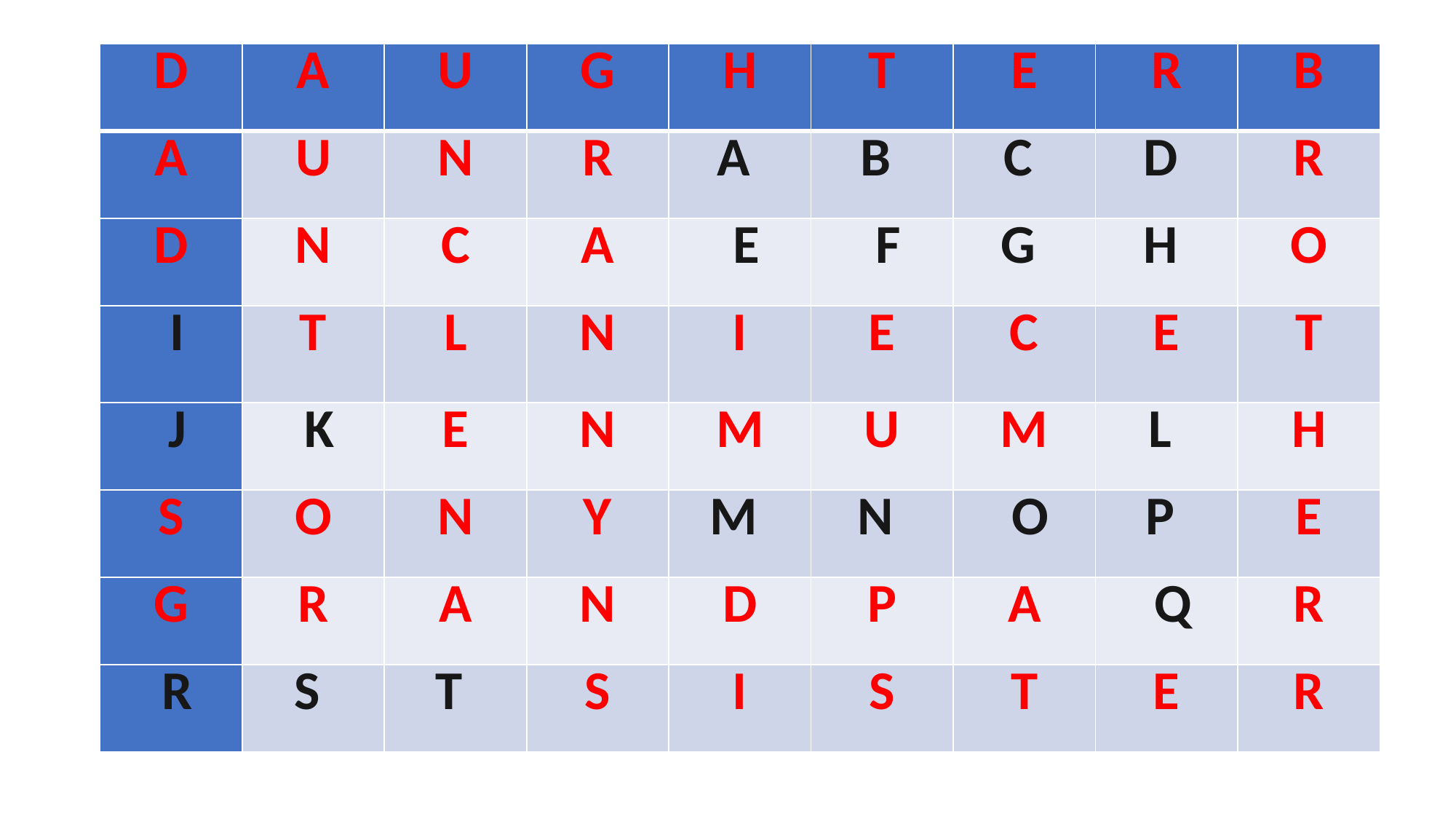

#
| D | A | U | G | H | T | E | R | B |
| --- | --- | --- | --- | --- | --- | --- | --- | --- |
| A | U | N | R | A | B | C | D | R |
| D | N | C | A | E | F | G | H | O |
| I | T | L | N | I | E | C | E | T |
| J | K | E | N | M | U | M | L | H |
| S | O | N | Y | M | N | O | P | E |
| G | R | A | N | D | P | A | Q | R |
| R | S | T | S | I | S | T | E | R |